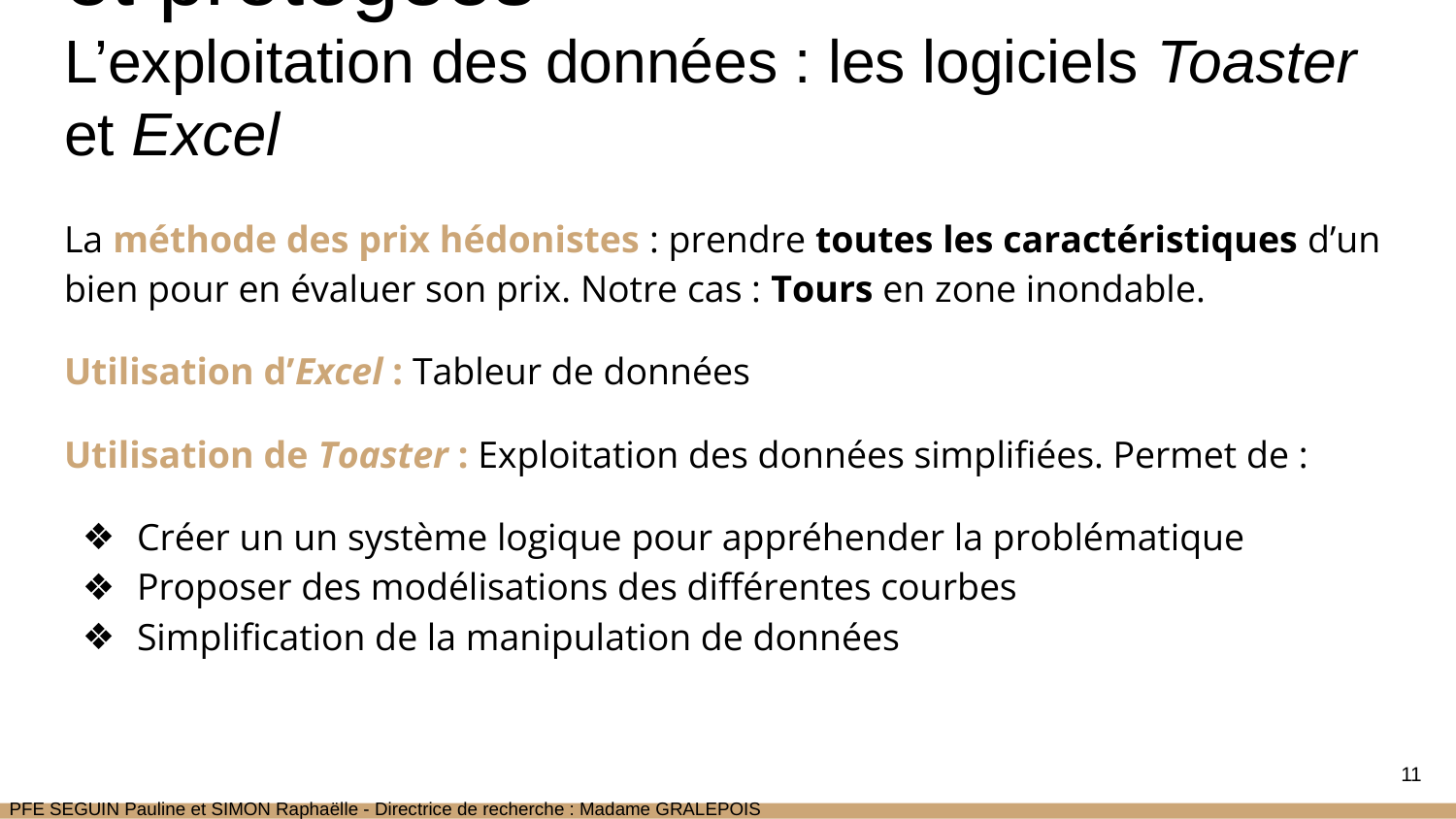

# Méthode : des données sensibles et protégées
L’exploitation des données : les logiciels Toaster et Excel
La méthode des prix hédonistes : prendre toutes les caractéristiques d’un bien pour en évaluer son prix. Notre cas : Tours en zone inondable.
Utilisation d’Excel : Tableur de données
Utilisation de Toaster : Exploitation des données simplifiées. Permet de :
Créer un un système logique pour appréhender la problématique
Proposer des modélisations des différentes courbes
Simplification de la manipulation de données

11
PFE SEGUIN Pauline et SIMON Raphaëlle - Directrice de recherche : Madame GRALEPOIS